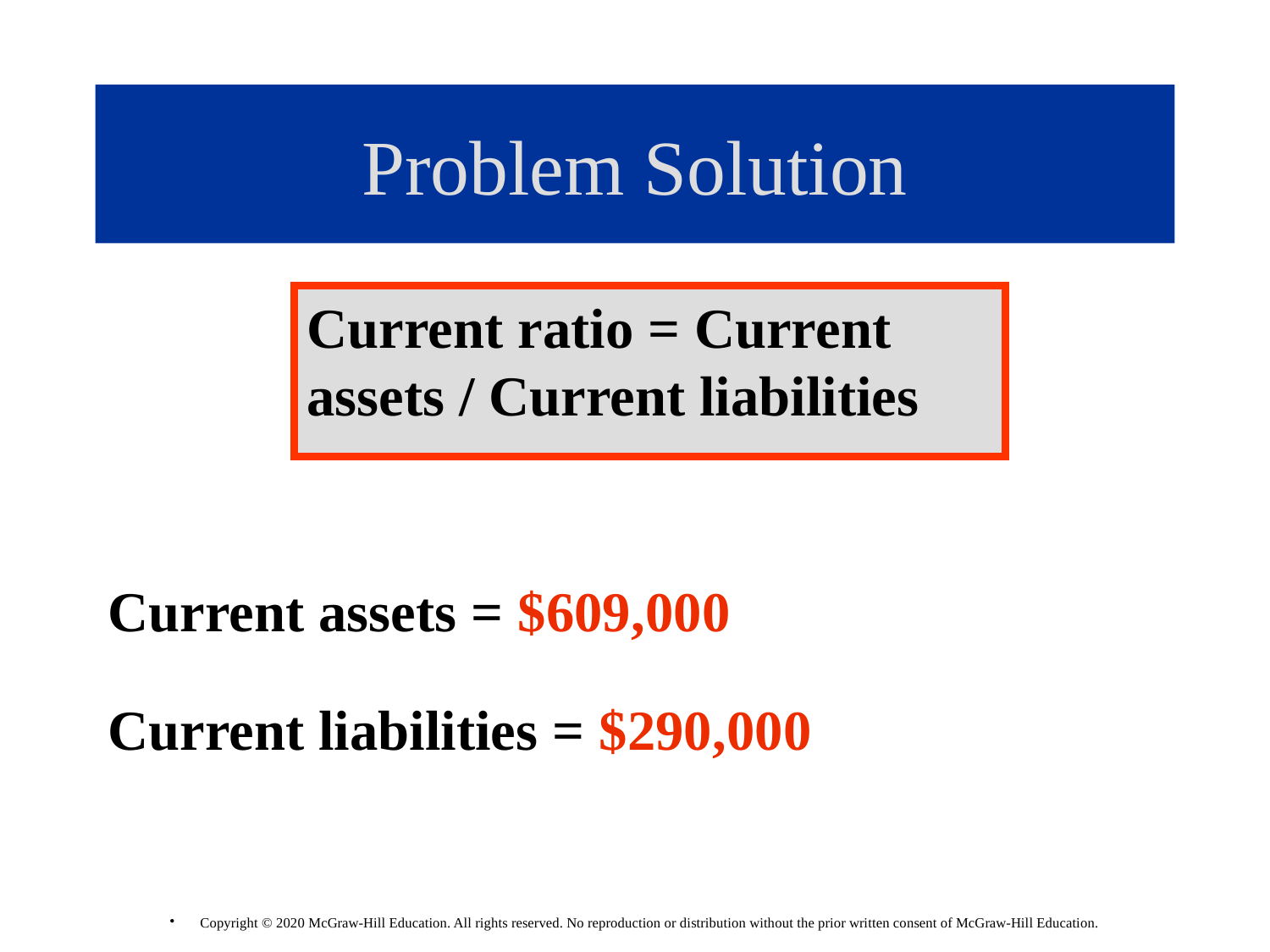

# Problem Solution
Current ratio = Current assets / Current liabilities

Current assets = $609,000

Current liabilities = $290,000